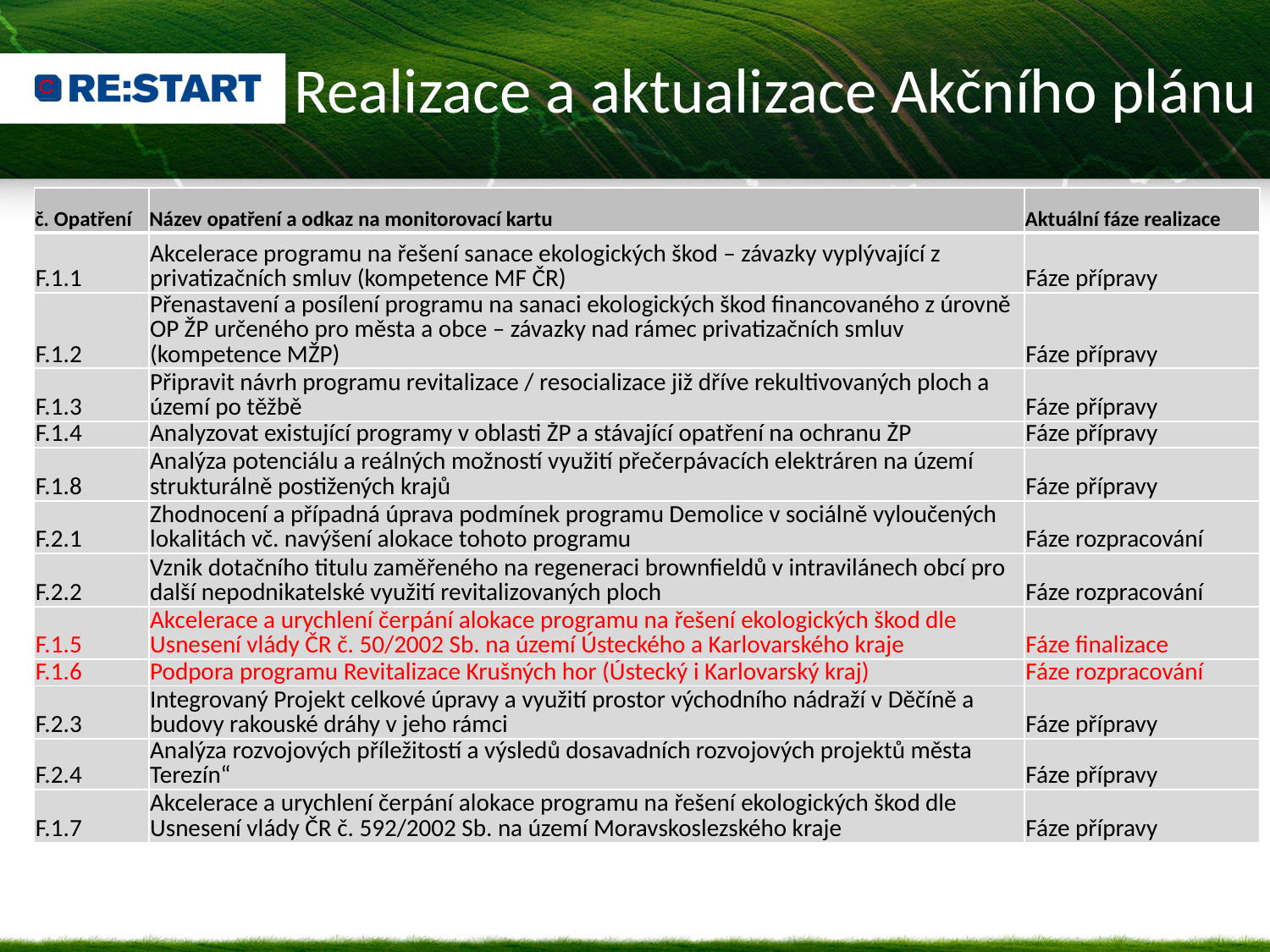

Realizace a aktualizace Akčního plánu
| č. Opatření | Název opatření a odkaz na monitorovací kartu | Aktuální fáze realizace |
| --- | --- | --- |
| F.1.1 | Akcelerace programu na řešení sanace ekologických škod – závazky vyplývající z privatizačních smluv (kompetence MF ČR) | Fáze přípravy |
| --- | --- | --- |
| F.1.2 | Přenastavení a posílení programu na sanaci ekologických škod financovaného z úrovně OP ŽP určeného pro města a obce – závazky nad rámec privatizačních smluv (kompetence MŽP) | Fáze přípravy |
| F.1.3 | Připravit návrh programu revitalizace / resocializace již dříve rekultivovaných ploch a území po těžbě | Fáze přípravy |
| F.1.4 | Analyzovat existující programy v oblasti ŽP a stávající opatření na ochranu ŽP | Fáze přípravy |
| F.1.8 | Analýza potenciálu a reálných možností využití přečerpávacích elektráren na území strukturálně postižených krajů | Fáze přípravy |
| F.2.1 | Zhodnocení a případná úprava podmínek programu Demolice v sociálně vyloučených lokalitách vč. navýšení alokace tohoto programu | Fáze rozpracování |
| F.2.2 | Vznik dotačního titulu zaměřeného na regeneraci brownfieldů v intravilánech obcí pro další nepodnikatelské využití revitalizovaných ploch | Fáze rozpracování |
| F.1.5 | Akcelerace a urychlení čerpání alokace programu na řešení ekologických škod dle Usnesení vlády ČR č. 50/2002 Sb. na území Ústeckého a Karlovarského kraje | Fáze finalizace |
| F.1.6 | Podpora programu Revitalizace Krušných hor (Ústecký i Karlovarský kraj) | Fáze rozpracování |
| F.2.3 | Integrovaný Projekt celkové úpravy a využití prostor východního nádraží v Děčíně a budovy rakouské dráhy v jeho rámci | Fáze přípravy |
| F.2.4 | Analýza rozvojových příležitostí a výsledů dosavadních rozvojových projektů města Terezín“ | Fáze přípravy |
| F.1.7 | Akcelerace a urychlení čerpání alokace programu na řešení ekologických škod dle Usnesení vlády ČR č. 592/2002 Sb. na území Moravskoslezského kraje | Fáze přípravy |